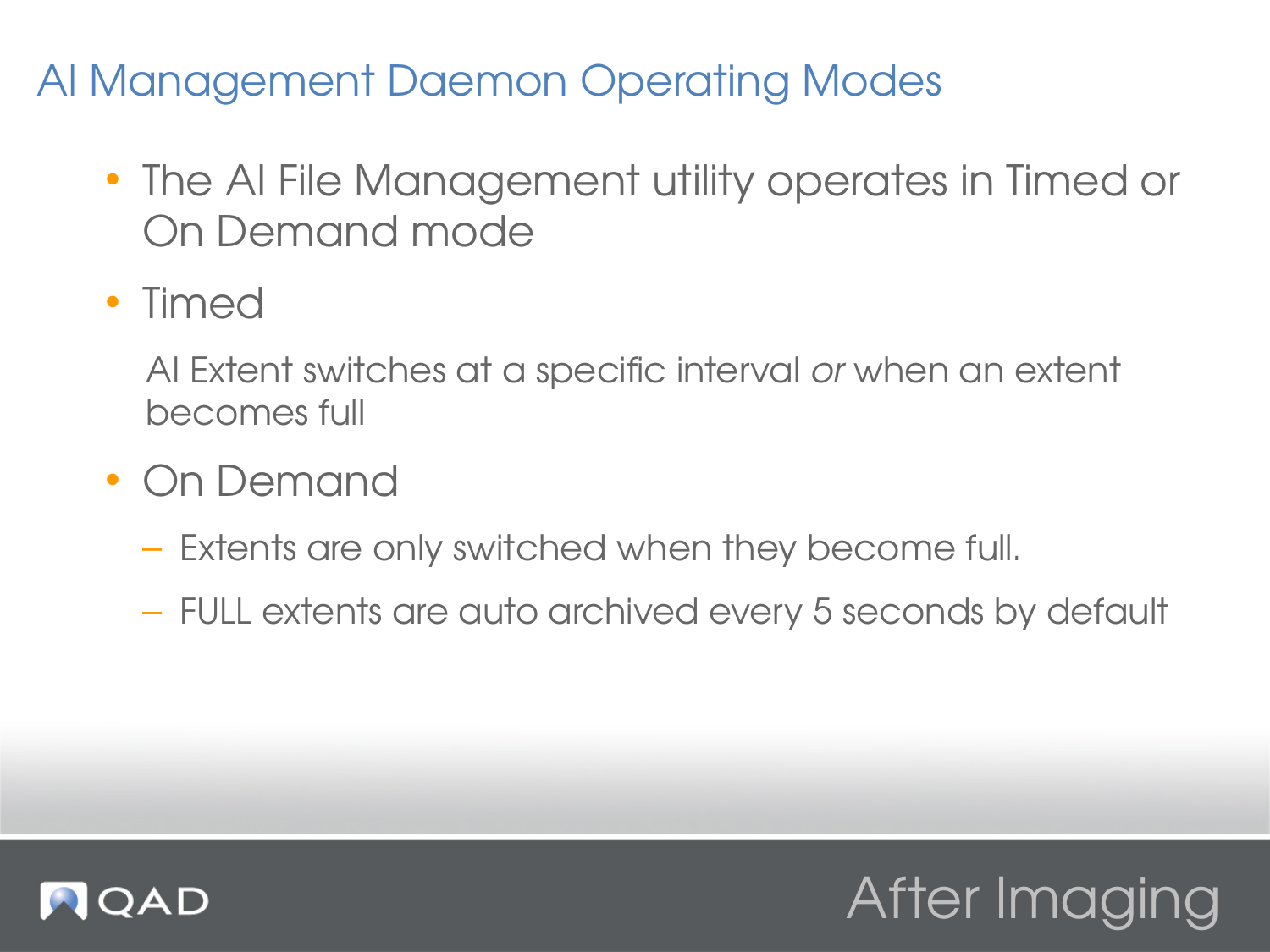

AI Management Daemon Operating Modes
The AI File Management utility operates in Timed or On Demand mode
Timed
AI Extent switches at a specific interval or when an extent becomes full
On Demand
Extents are only switched when they become full.
FULL extents are auto archived every 5 seconds by default

# After Imaging